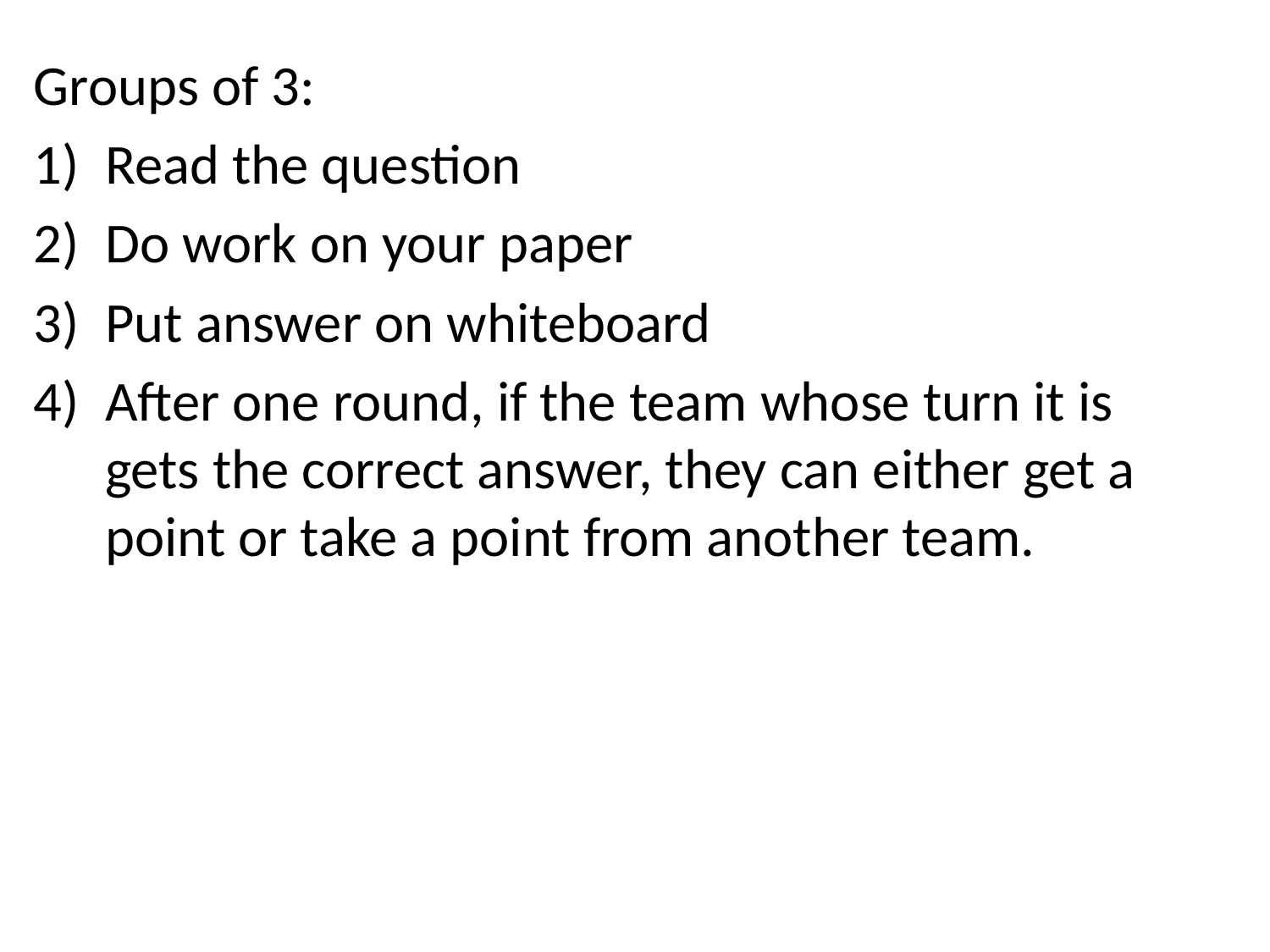

Groups of 3:
Read the question
Do work on your paper
Put answer on whiteboard
After one round, if the team whose turn it is gets the correct answer, they can either get a point or take a point from another team.